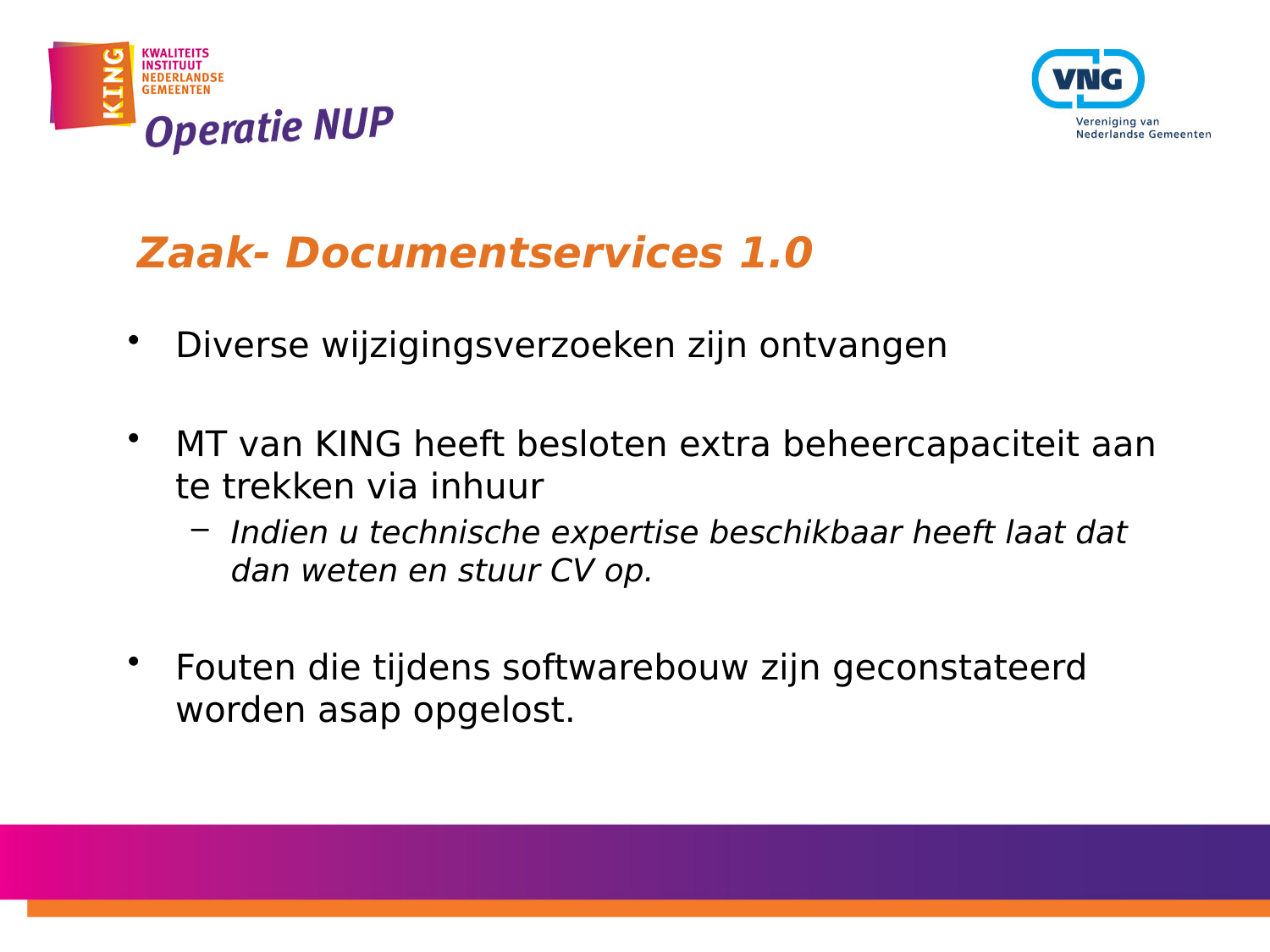

# Zaak- Documentservices 1.0
Diverse wijzigingsverzoeken zijn ontvangen

MT van KING heeft besloten extra beheercapaciteit aan te trekken via inhuur
Indien u technische expertise beschikbaar heeft laat dat dan weten en stuur CV op.

Fouten die tijdens softwarebouw zijn geconstateerd worden asap opgelost.